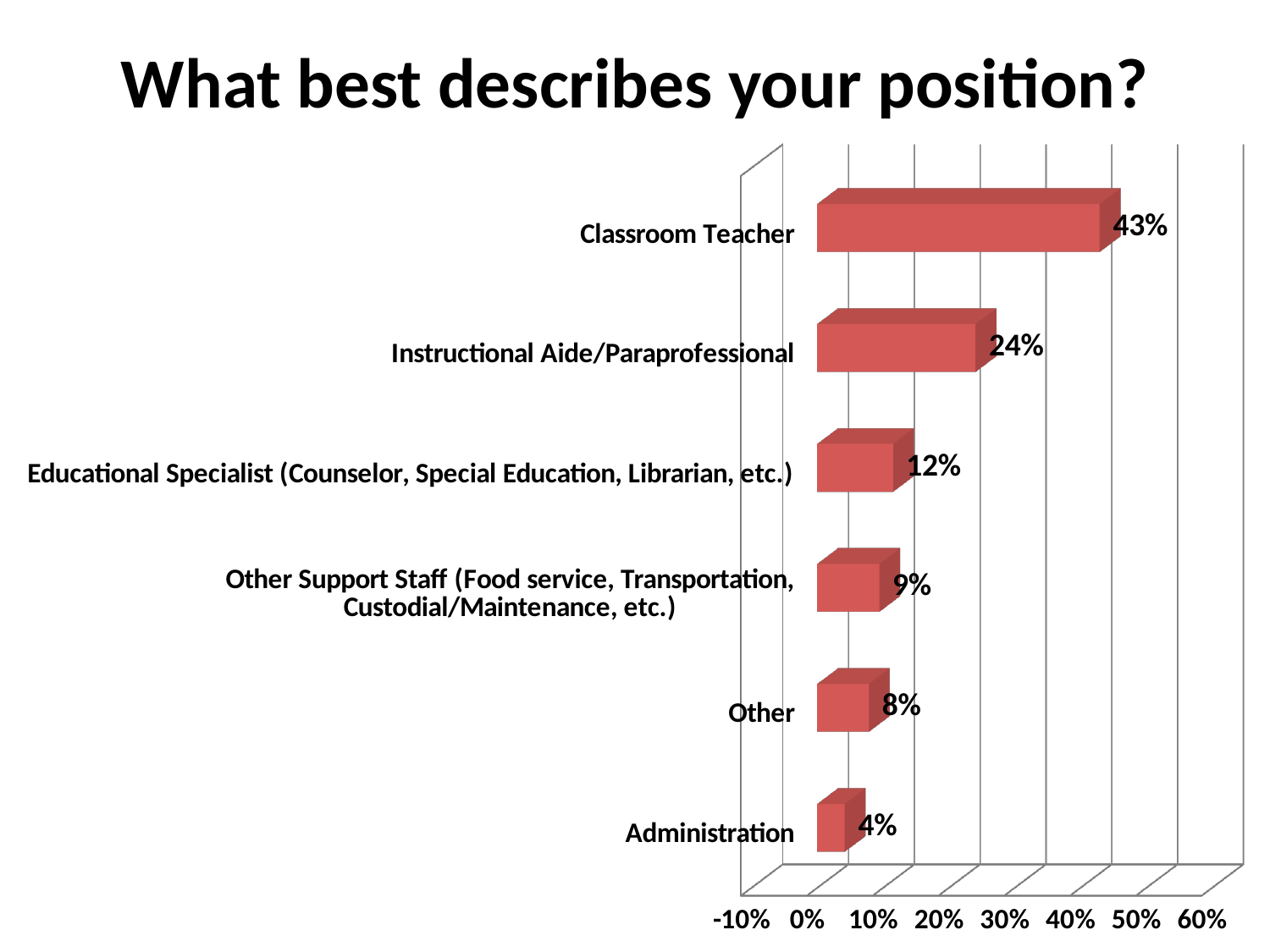

# What best describes your position?

[unsupported chart]